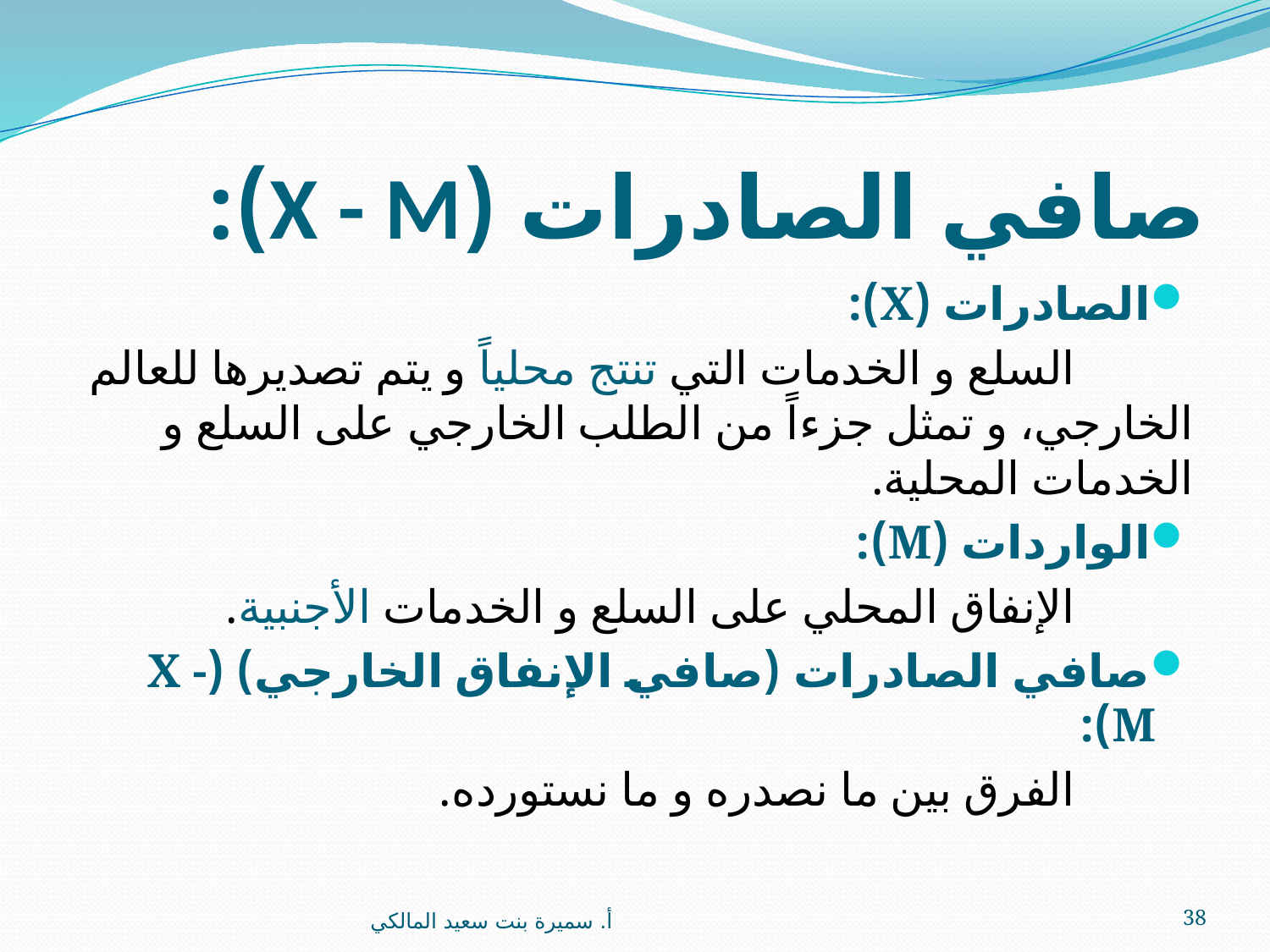

# صافي الصادرات (X - M):
الصادرات (X):
          السلع و الخدمات التي تنتج محلياً و يتم تصديرها للعالم الخارجي، و تمثل جزءاً من الطلب الخارجي على السلع و الخدمات المحلية.
الواردات (M):
          الإنفاق المحلي على السلع و الخدمات الأجنبية.
صافي الصادرات (صافي الإنفاق الخارجي) (X - M):
          الفرق بين ما نصدره و ما نستورده.
أ. سميرة بنت سعيد المالكي
38